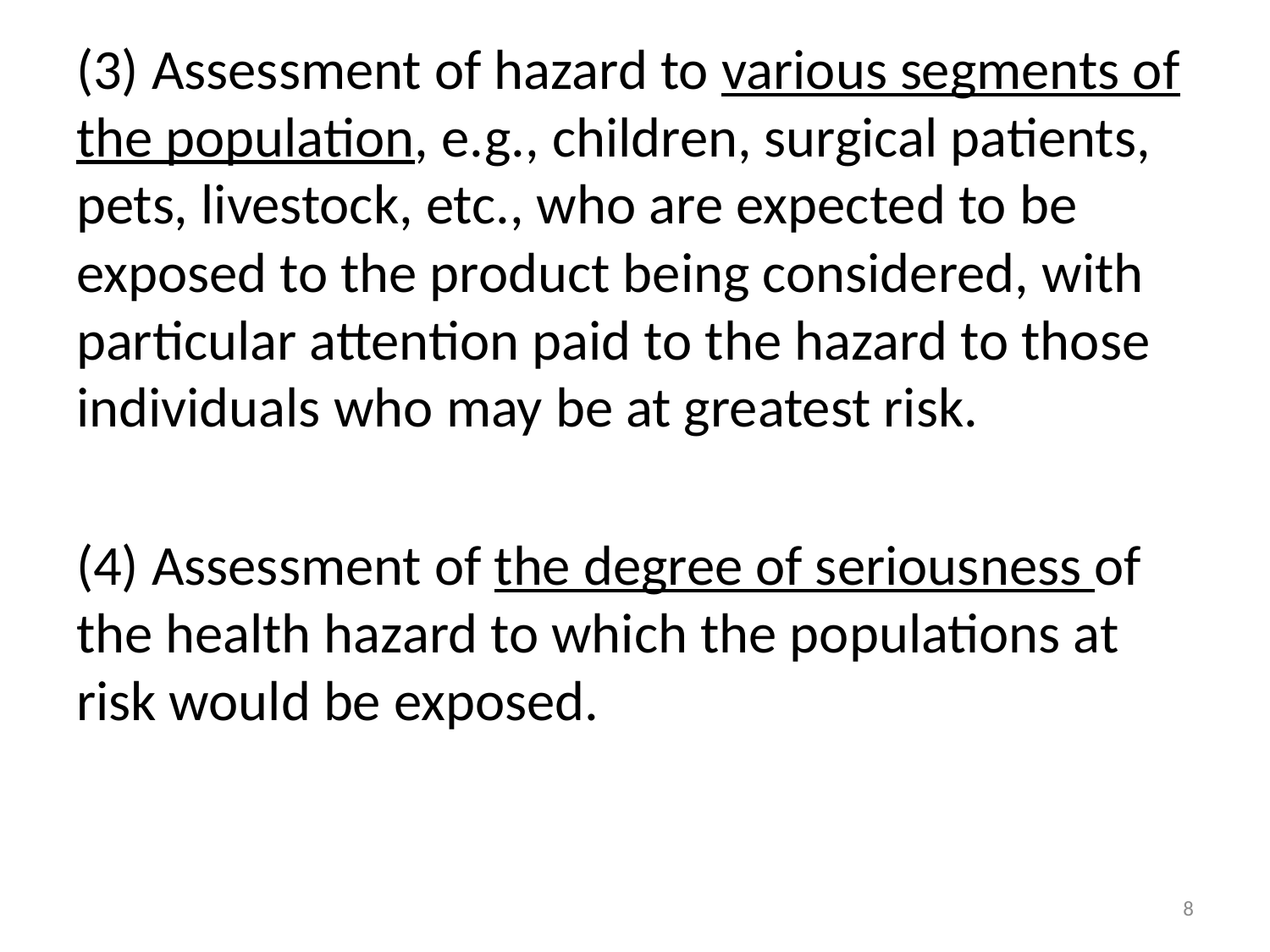

(3) Assessment of hazard to various segments of the population, e.g., children, surgical patients, pets, livestock, etc., who are expected to be exposed to the product being considered, with particular attention paid to the hazard to those individuals who may be at greatest risk.

(4) Assessment of the degree of seriousness of the health hazard to which the populations at risk would be exposed.

8